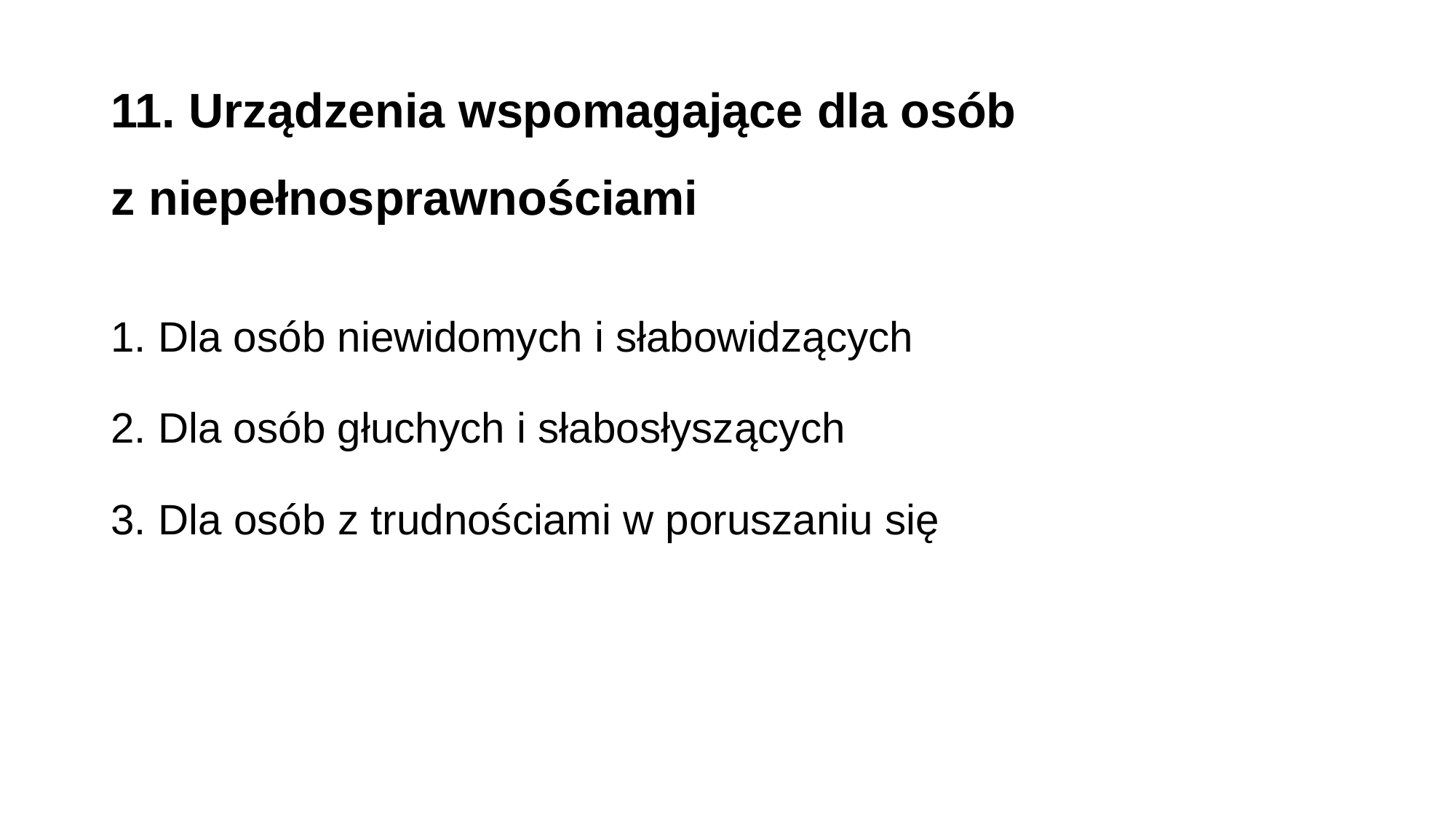

# 11. Urządzenia wspomagające dla osób z niepełnosprawnościami
1. Dla osób niewidomych i słabowidzących
2. Dla osób głuchych i słabosłyszących
3. Dla osób z trudnościami w poruszaniu się